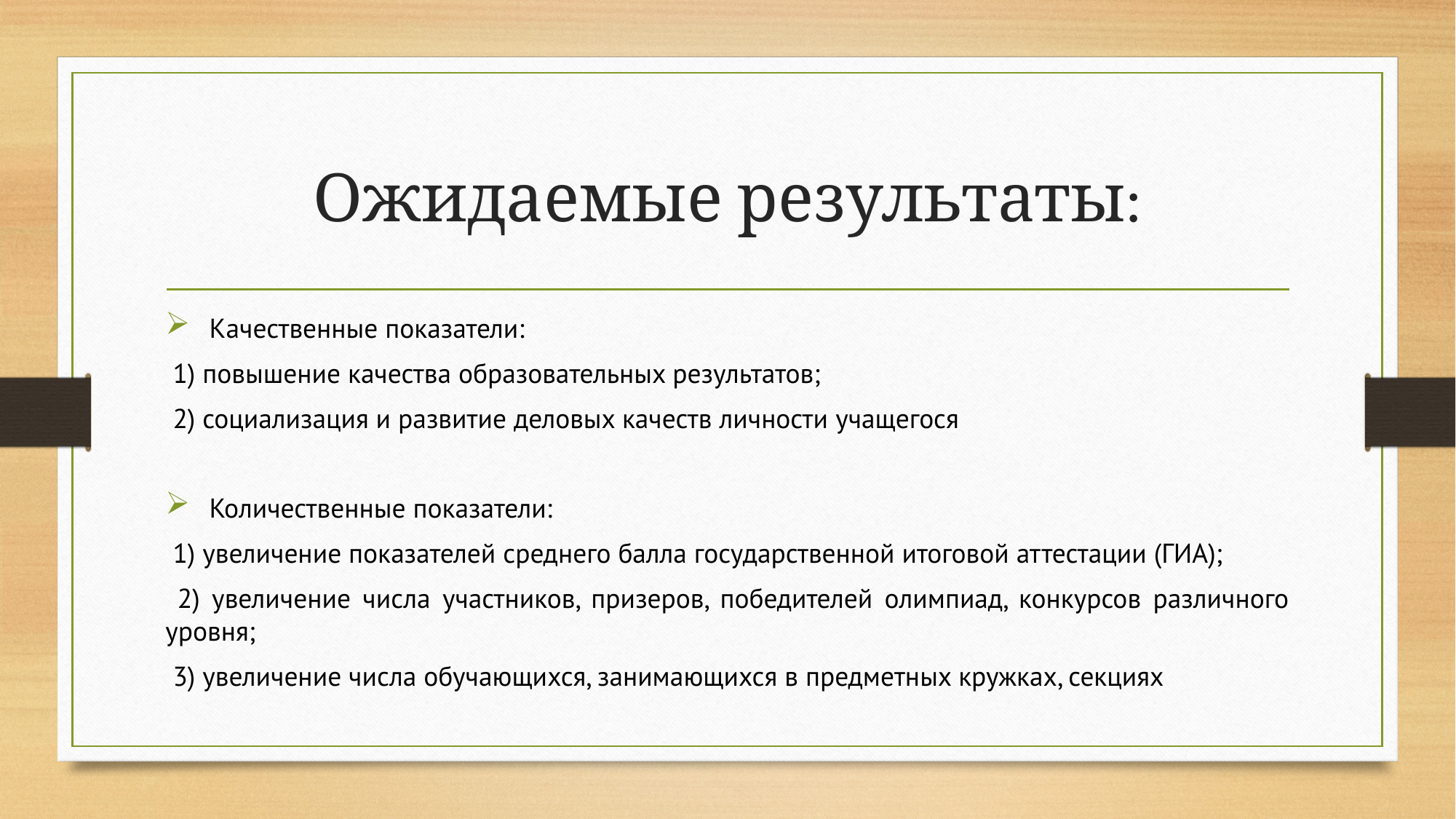

# Ожидаемые результаты:
 Качественные показатели:
 1) повышение качества образовательных результатов;
 2) социализация и развитие деловых качеств личности учащегося

 Количественные показатели:
 1) увеличение показателей среднего балла государственной итоговой аттестации (ГИА);
 2) увеличение числа участников, призеров, победителей олимпиад, конкурсов различного уровня;
 3) увеличение числа обучающихся, занимающихся в предметных кружках, секциях